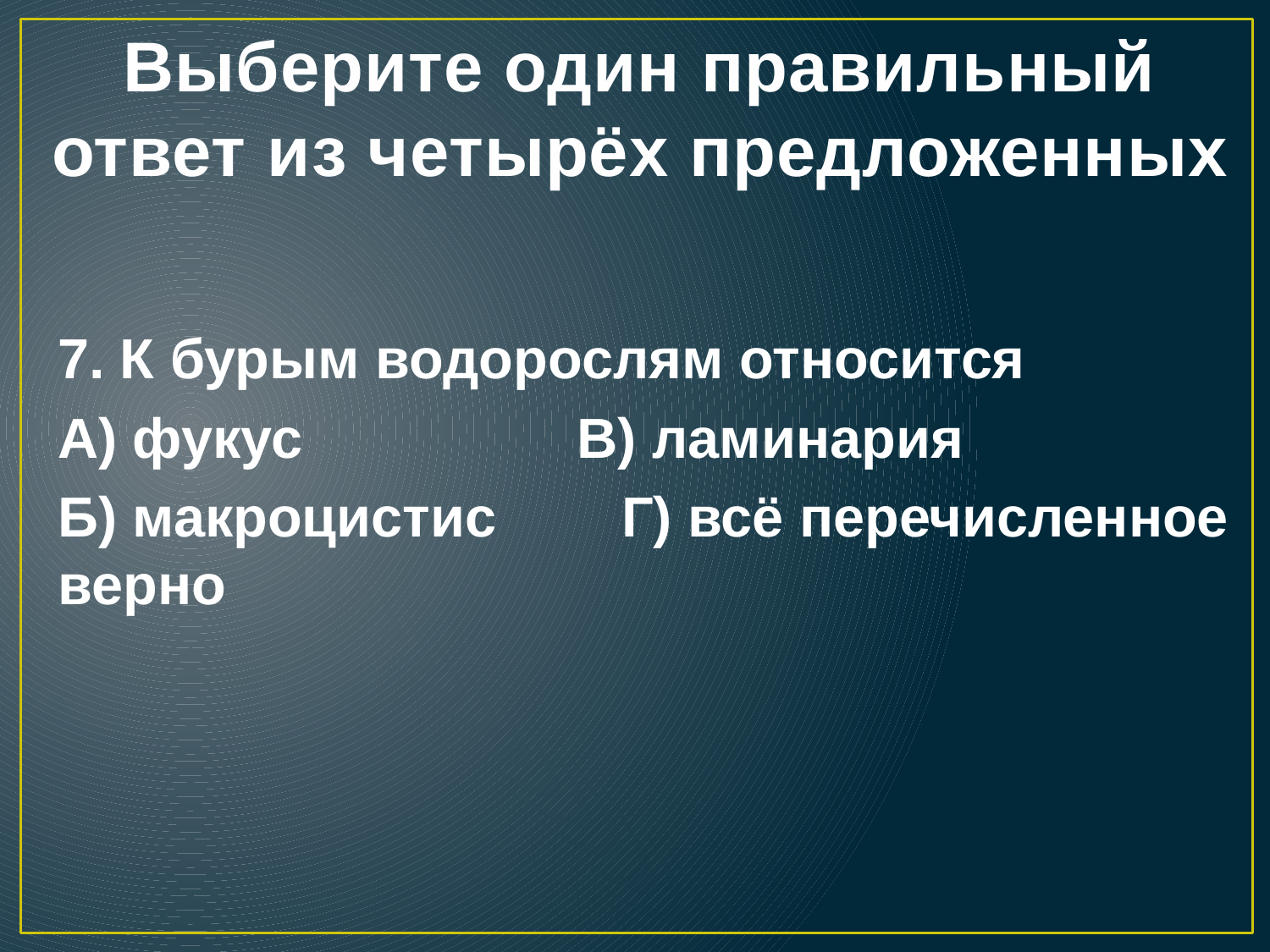

# Выберите один правильный ответ из четырёх предложенных
7. К бурым водорослям относится
А) фукус	                 В) ламинария
Б) макроцистис        Г) всё перечисленное верно